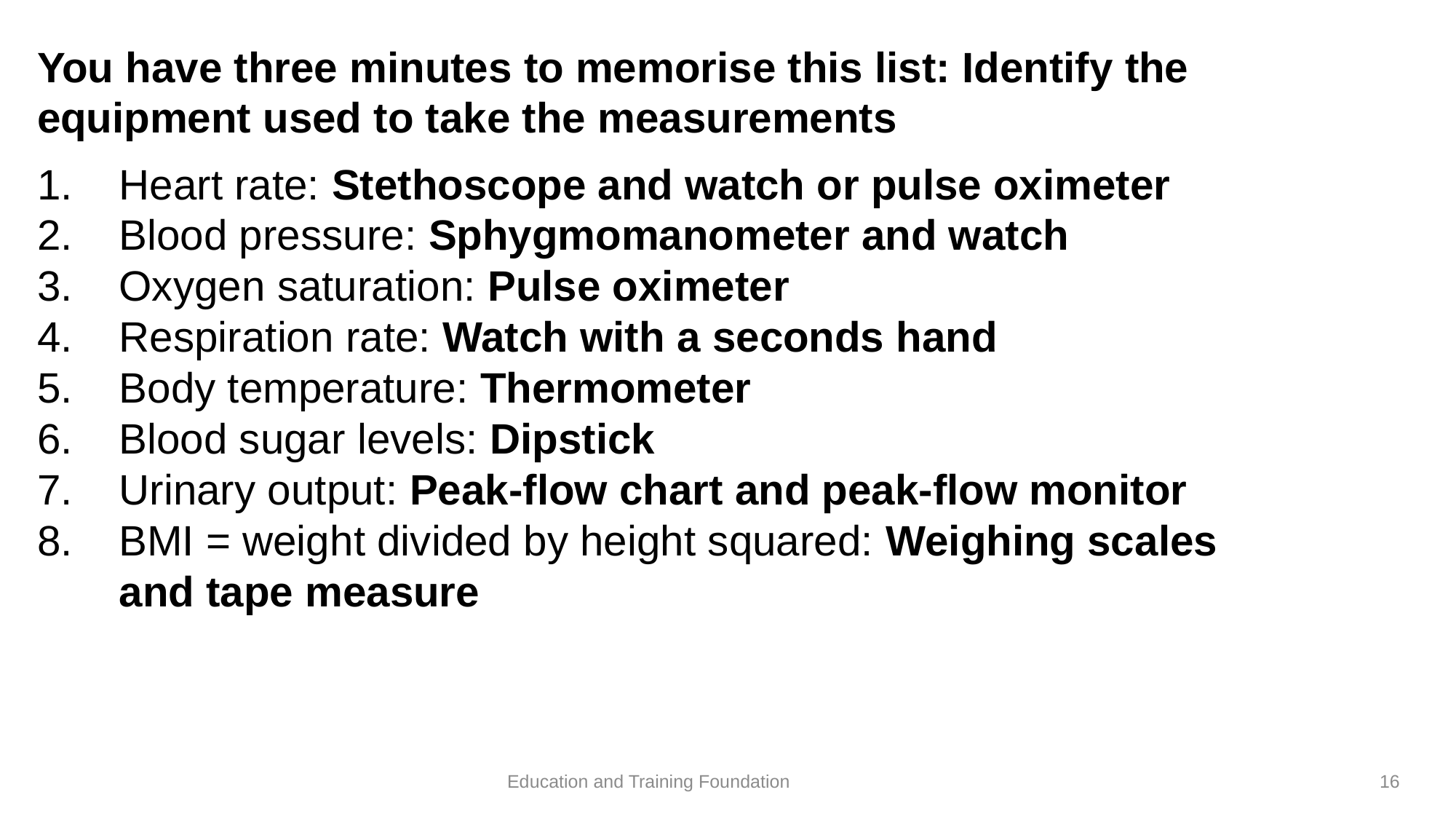

# You have three minutes to memorise this list: Identify the equipment used to take the measurements
Heart rate: Stethoscope and watch or pulse oximeter
Blood pressure: Sphygmomanometer and watch
Oxygen saturation: Pulse oximeter
Respiration rate: Watch with a seconds hand
Body temperature: Thermometer
Blood sugar levels: Dipstick
Urinary output: Peak-flow chart and peak-flow monitor
BMI = weight divided by height squared: Weighing scales and tape measure

Education and Training Foundation
16